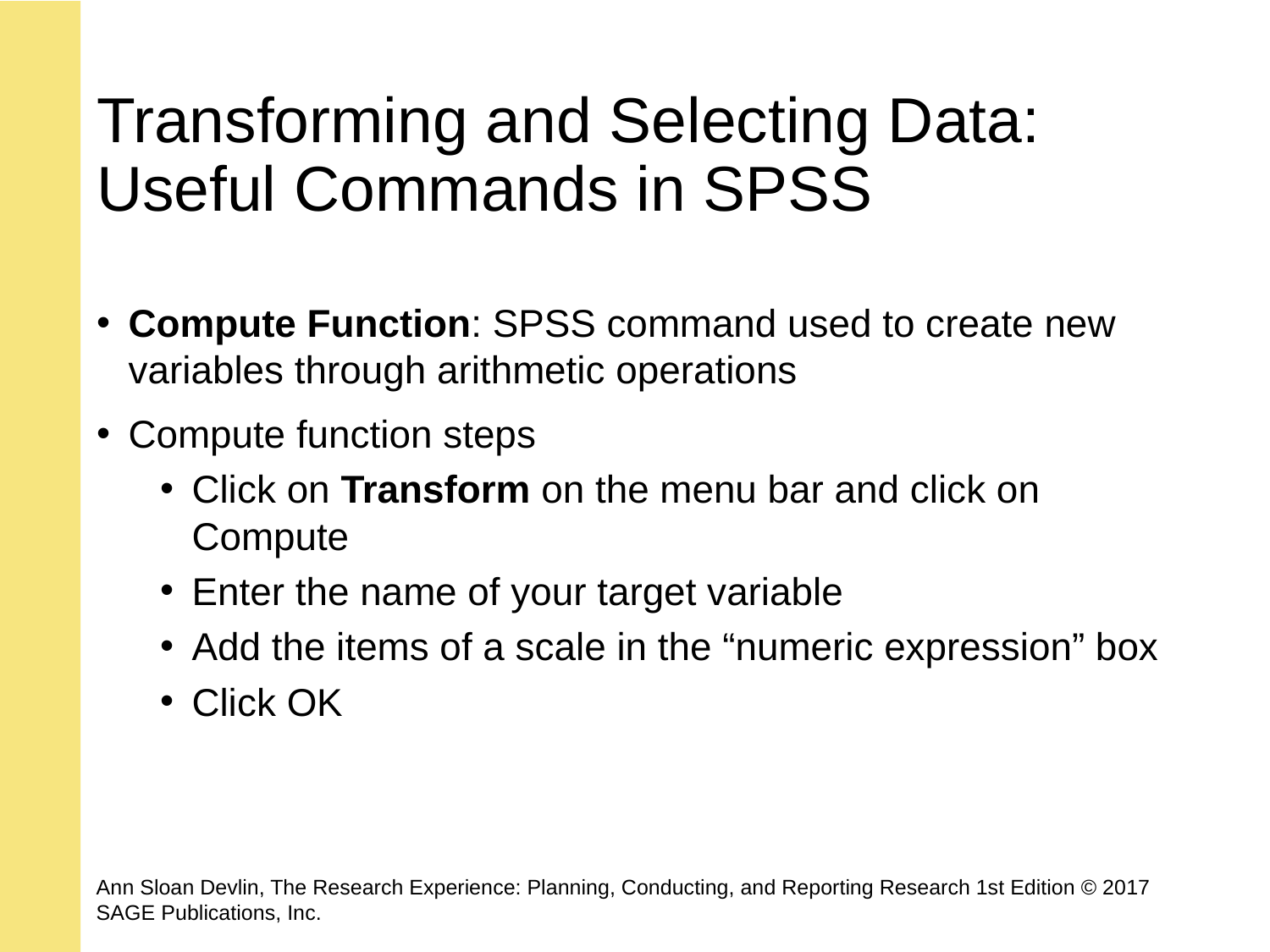

# Transforming and Selecting Data: Useful Commands in SPSS
Compute Function: SPSS command used to create new variables through arithmetic operations
Compute function steps
Click on Transform on the menu bar and click on Compute
Enter the name of your target variable
Add the items of a scale in the “numeric expression” box
Click OK